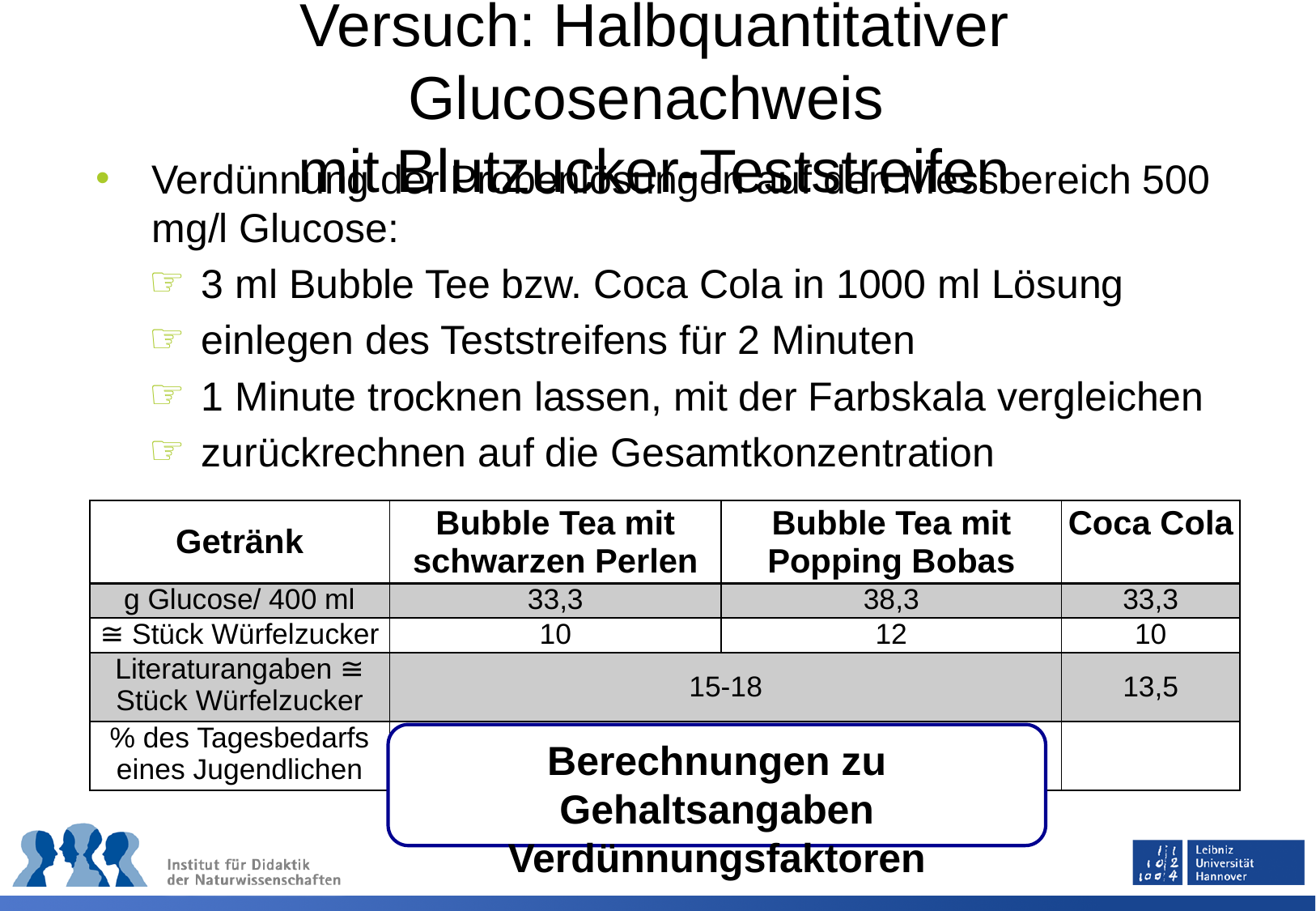

Versuch: Halbquantitativer Glucosenachweis
mit Blutzucker-Teststreifen
Verdünnung der Probenlösungen auf den Messbereich 500 mg/l Glucose:
3 ml Bubble Tee bzw. Coca Cola in 1000 ml Lösung
einlegen des Teststreifens für 2 Minuten
1 Minute trocknen lassen, mit der Farbskala vergleichen
zurückrechnen auf die Gesamtkonzentration

| Getränk | Bubble Tea mit schwarzen Perlen | Bubble Tea mit Popping Bobas | Coca Cola |
| --- | --- | --- | --- |
| g Glucose/ 400 ml | 33,3 | 38,3 | 33,3 |
| ≅ Stück Würfelzucker | 10 | 12 | 10 |
| Literaturangaben ≅ Stück Würfelzucker | 15-18 |  | 13,5 |
| % des Tagesbedarfs eines Jugendlichen | 30-40 |  |  |
Berechnungen zu Gehaltsangaben
Verdünnungsfaktoren